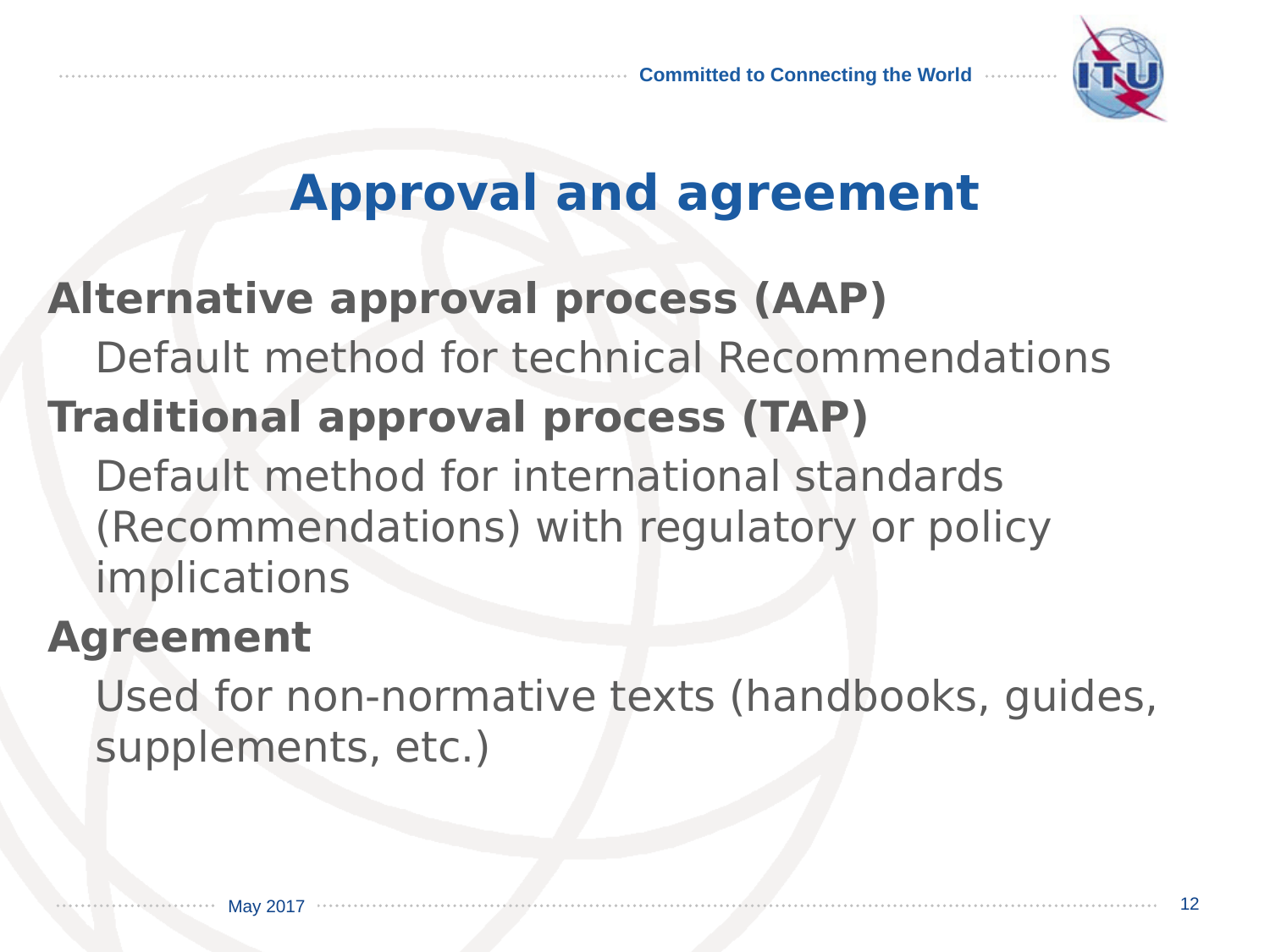

# Approval and agreement
Alternative approval process (AAP)
	Default method for technical Recommendations
Traditional approval process (TAP)
	Default method for international standards (Recommendations) with regulatory or policy implications
Agreement
	Used for non-normative texts (handbooks, guides, supplements, etc.)

12